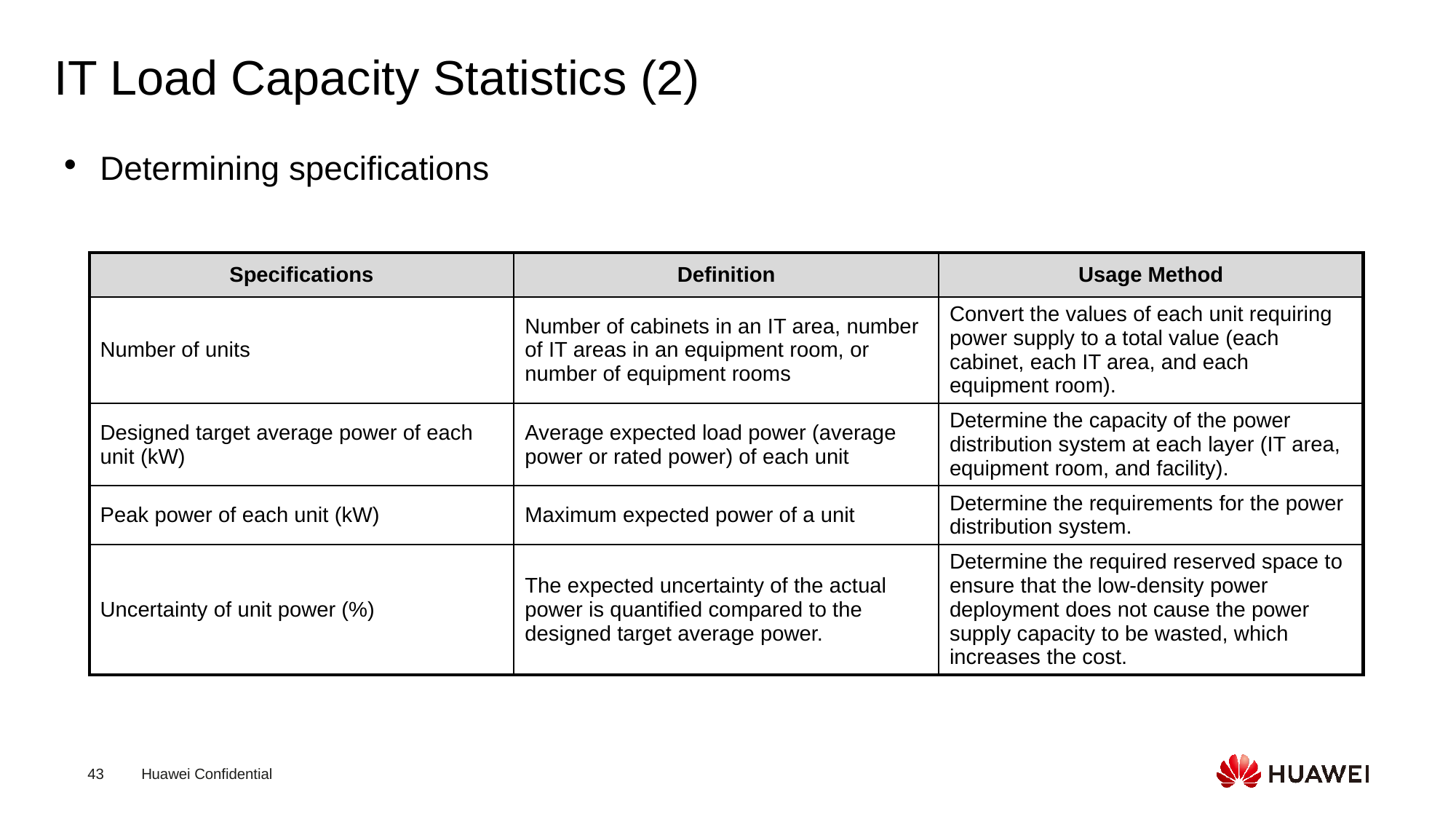

# IT Load Capacity Statistics (2)
Determining specifications
| Specifications | Definition | Usage Method |
| --- | --- | --- |
| Number of units | Number of cabinets in an IT area, number of IT areas in an equipment room, or number of equipment rooms | Convert the values of each unit requiring power supply to a total value (each cabinet, each IT area, and each equipment room). |
| Designed target average power of each unit (kW) | Average expected load power (average power or rated power) of each unit | Determine the capacity of the power distribution system at each layer (IT area, equipment room, and facility). |
| Peak power of each unit (kW) | Maximum expected power of a unit | Determine the requirements for the power distribution system. |
| Uncertainty of unit power (%) | The expected uncertainty of the actual power is quantified compared to the designed target average power. | Determine the required reserved space to ensure that the low-density power deployment does not cause the power supply capacity to be wasted, which increases the cost. |